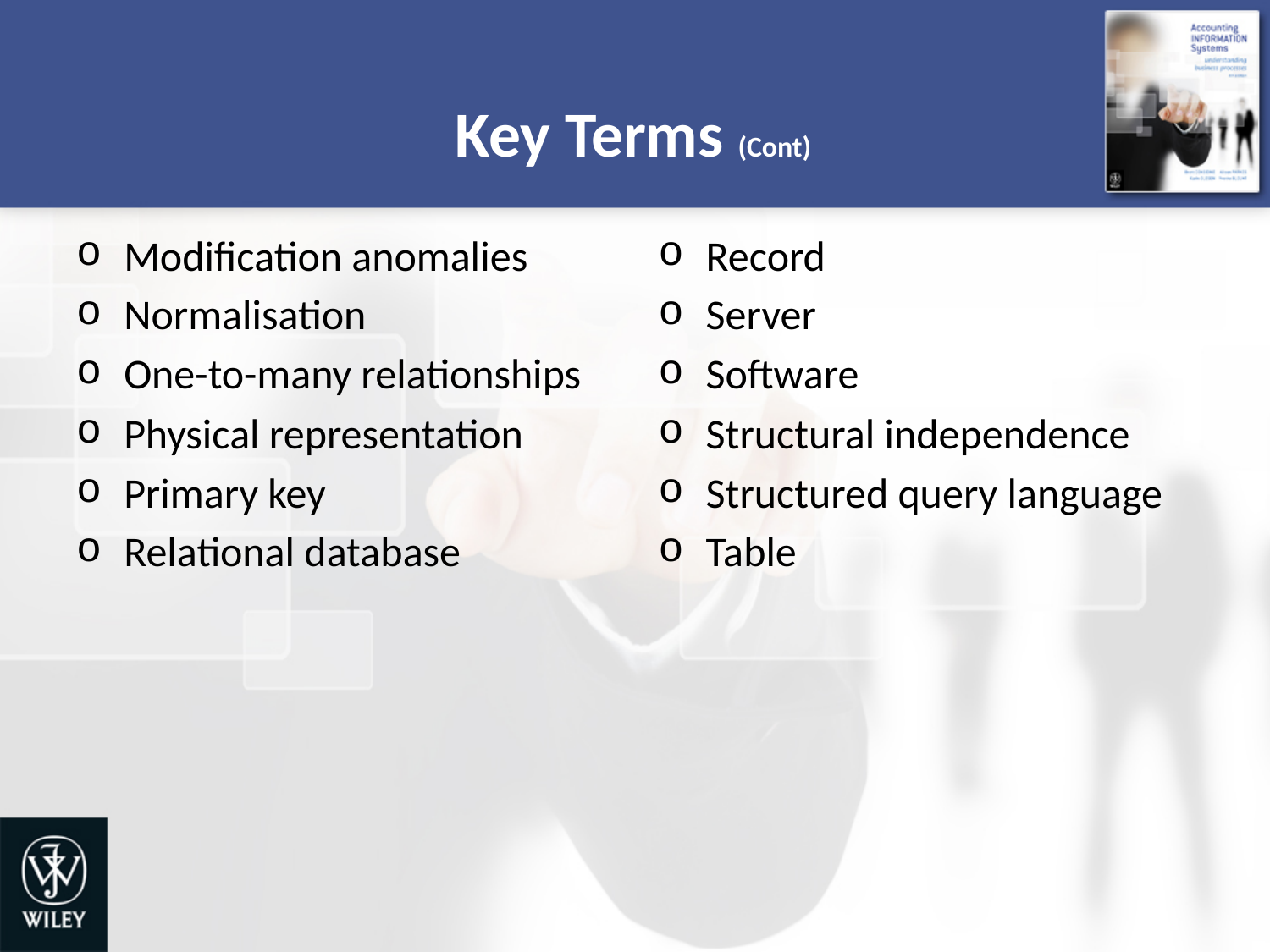

# Key Terms (Cont)
Modification anomalies
Normalisation
One-to-many relationships
Physical representation
Primary key
Relational database

Record
Server
Software
Structural independence
Structured query language
Table